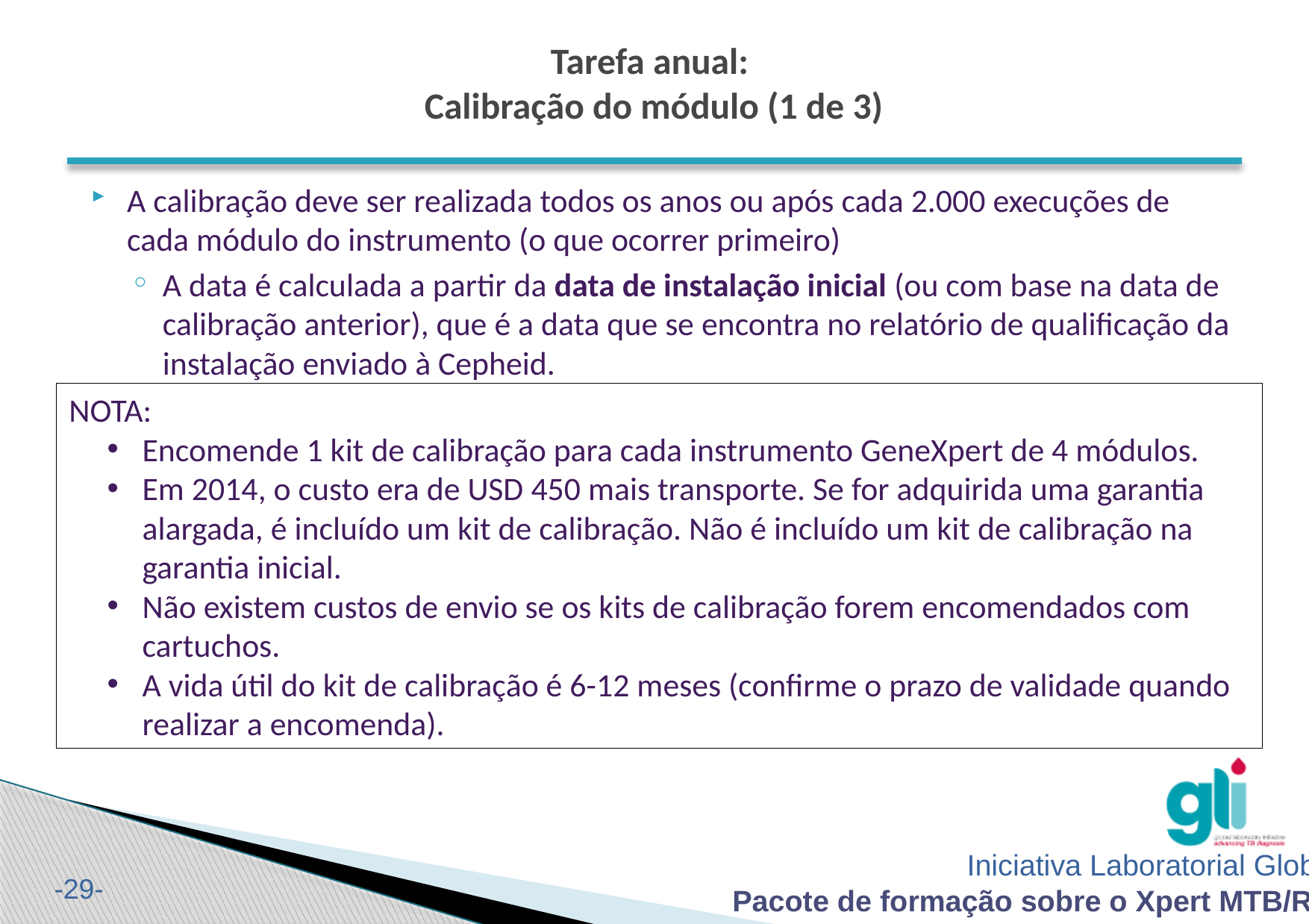

# Tarefa anual: Calibração do módulo (1 de 3)
A calibração deve ser realizada todos os anos ou após cada 2.000 execuções de cada módulo do instrumento (o que ocorrer primeiro)
A data é calculada a partir da data de instalação inicial (ou com base na data de calibração anterior), que é a data que se encontra no relatório de qualificação da instalação enviado à Cepheid.
NOTA:
Encomende 1 kit de calibração para cada instrumento GeneXpert de 4 módulos.
Em 2014, o custo era de USD 450 mais transporte. Se for adquirida uma garantia alargada, é incluído um kit de calibração. Não é incluído um kit de calibração na garantia inicial.
Não existem custos de envio se os kits de calibração forem encomendados com cartuchos.
A vida útil do kit de calibração é 6-12 meses (confirme o prazo de validade quando realizar a encomenda).